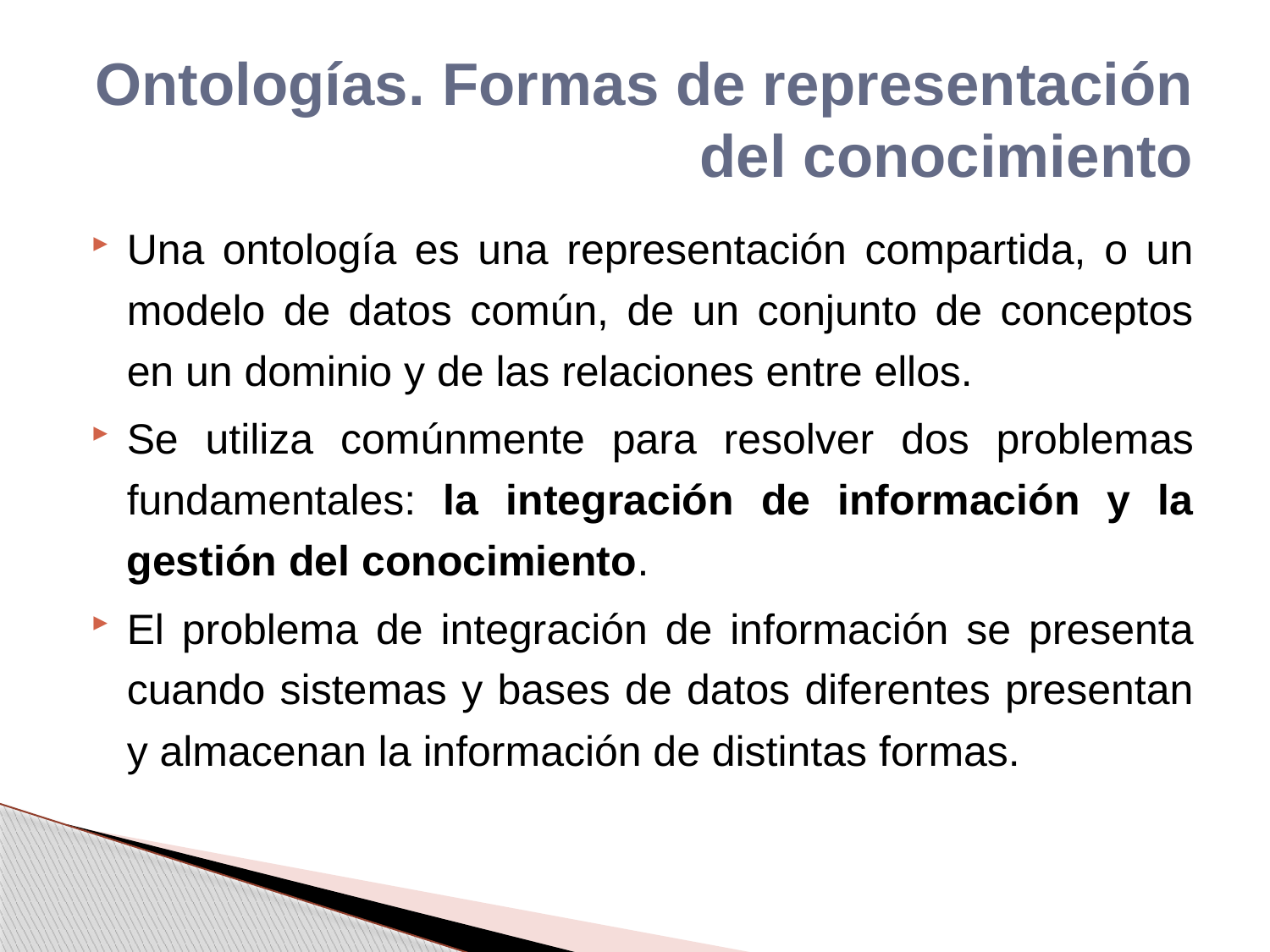

# Ontologías. Formas de representación del conocimiento
Una ontología es una representación compartida, o un modelo de datos común, de un conjunto de conceptos en un dominio y de las relaciones entre ellos.
Se utiliza comúnmente para resolver dos problemas fundamentales: la integración de información y la gestión del conocimiento.
El problema de integración de información se presenta cuando sistemas y bases de datos diferentes presentan y almacenan la información de distintas formas.